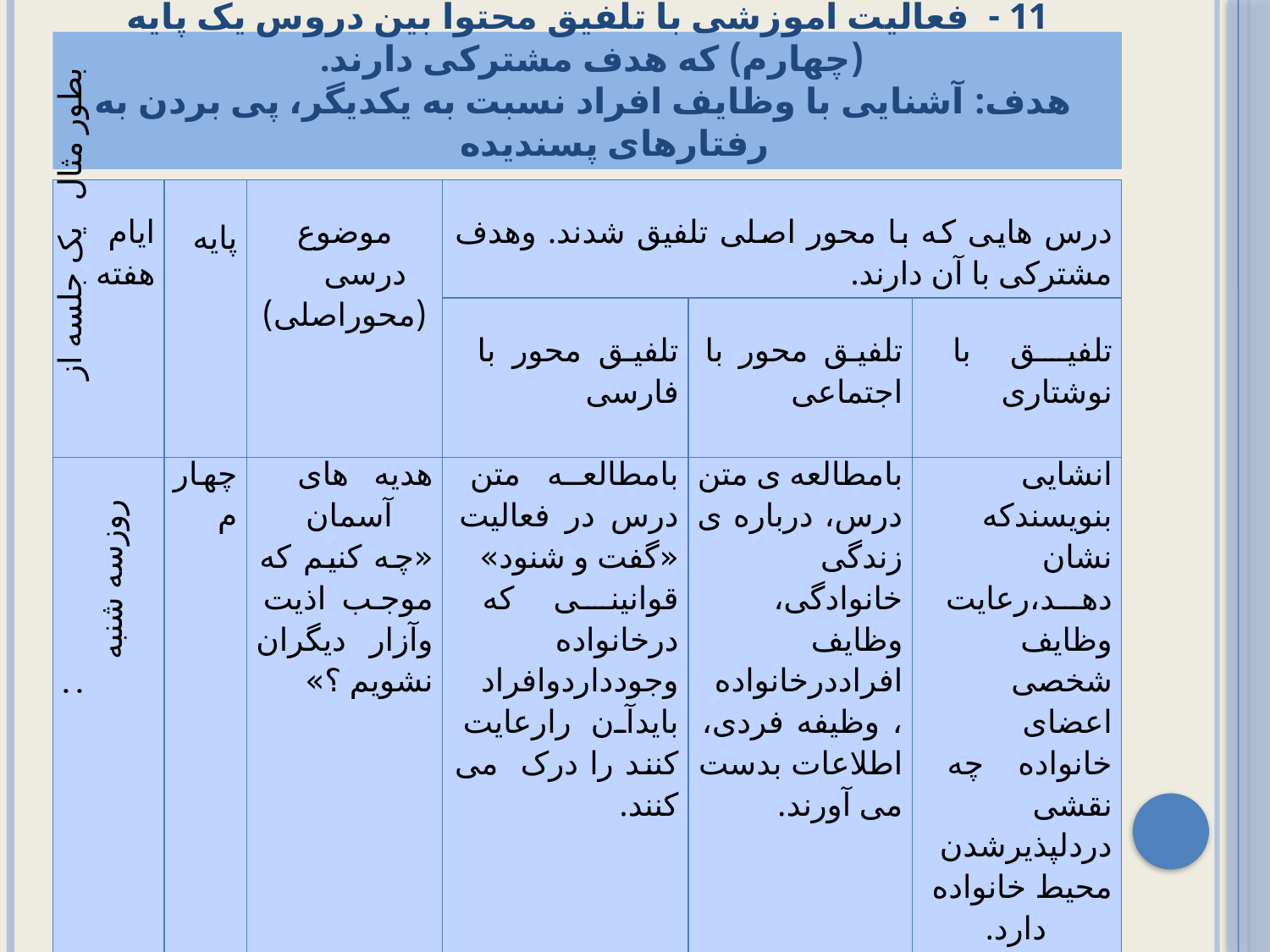

# 11 -  فعالیت آموزشی با تلفیق محتوا بین دروس یک پایه (چهارم) که هدف مشترکی دارند. هدف: آشنایی با وظایف افراد نسبت به یکدیگر، پی بردن به رفتارهای پسندیده
| ایام هفته | پایه | موضوع درسی (محوراصلی) | درس هایی که با محور اصلی تلفیق شدند. وهدف مشترکی با آن دارند. |  |  |
| --- | --- | --- | --- | --- | --- |
|  |  |  | تلفیق محور با فارسی | تلفیق محور با اجتماعی | تلفیق با نوشتاری |
| بطور مثال : یک جلسه از روزسه شنبه | چهارم | هدیه های آسمان «چه کنیم که موجب اذیت وآزار دیگران نشویم ؟» | بامطالعه متن درس در فعالیت «گفت و شنود» قوانینی که درخانواده وجودداردوافراد بایدآن رارعایت کنند را درک می کنند. | بامطالعه ی متن درس، درباره ی زندگی خانوادگی، وظایف افراددرخانواده ، وظیفه فردی، اطلاعات بدست می آورند. | انشایی بنویسندکه نشان دهد،رعایت وظایف شخصی اعضای خانواده چه نقشی دردلپذیرشدن محیط خانواده دارد. |